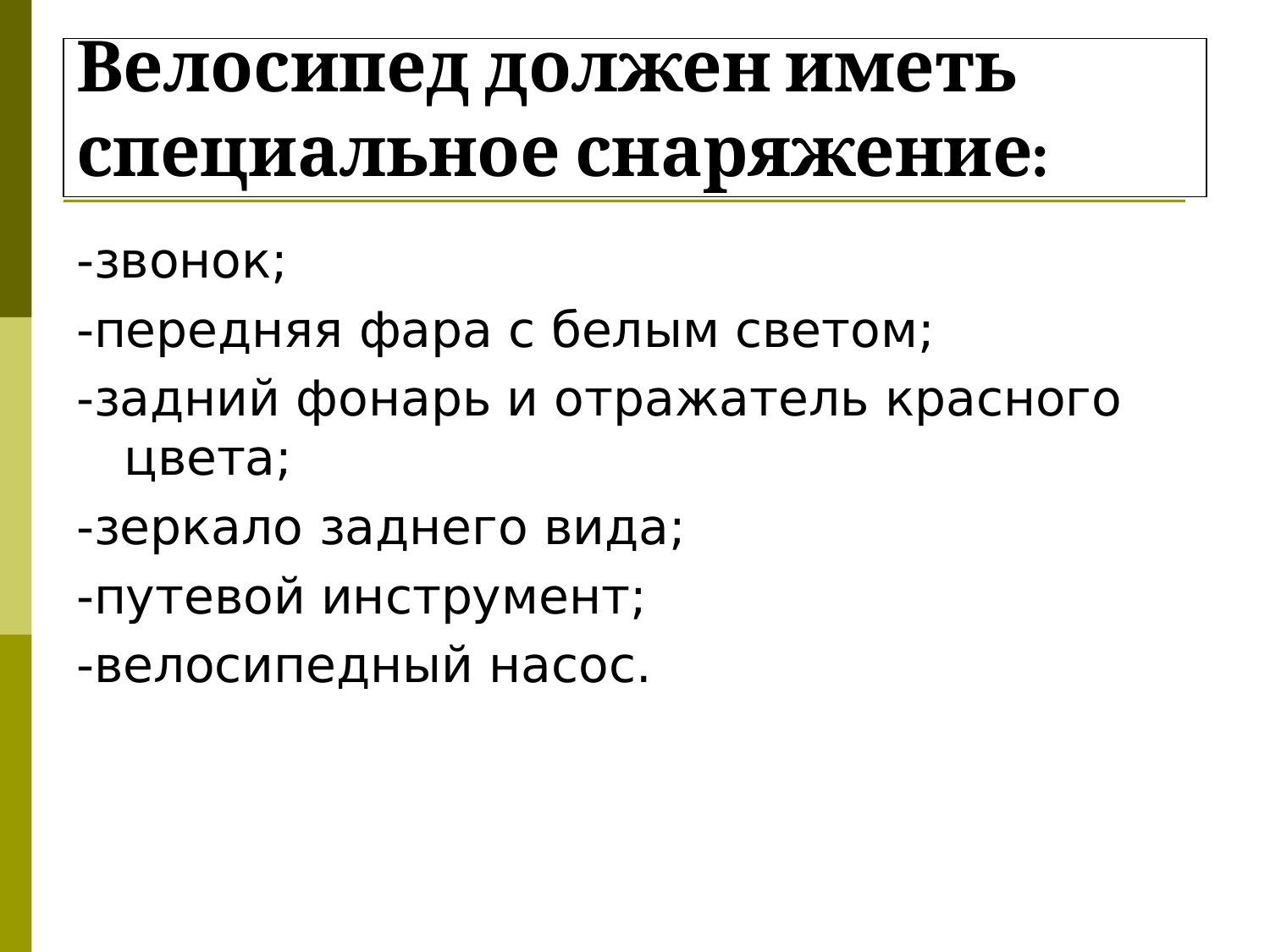

# Велосипед должен иметь специальное снаряжение:
-звонок;
-передняя фара с белым светом;
-задний фонарь и отражатель красного цвета;
-зеркало заднего вида;
-путевой инструмент;
-велосипедный насос.